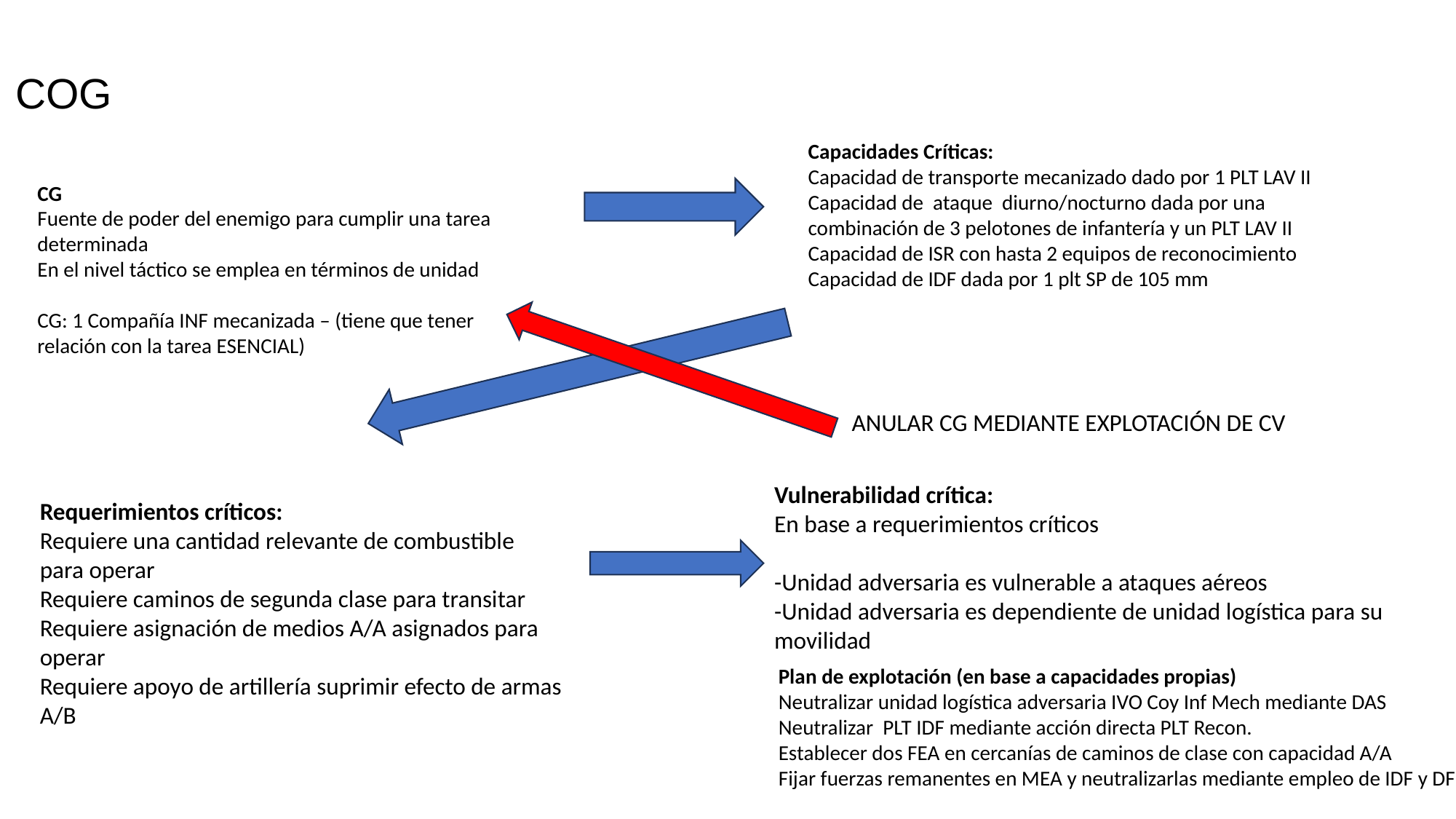

# COG
Capacidades Críticas:
Capacidad de transporte mecanizado dado por 1 PLT LAV II
Capacidad de  ataque  diurno/nocturno dada por una combinación de 3 pelotones de infantería y un PLT LAV II
Capacidad de ISR con hasta 2 equipos de reconocimiento
Capacidad de IDF dada por 1 plt SP de 105 mm

CG
Fuente de poder del enemigo para cumplir una tarea determinada
En el nivel táctico se emplea en términos de unidad

CG: 1 Compañía INF mecanizada – (tiene que tener relación con la tarea ESENCIAL)

ANULAR CG MEDIANTE EXPLOTACIÓN DE CV
Vulnerabilidad crítica:
En base a requerimientos críticos

-Unidad adversaria es vulnerable a ataques aéreos
-Unidad adversaria es dependiente de unidad logística para su movilidad

Requerimientos críticos:
Requiere una cantidad relevante de combustible para operar
Requiere caminos de segunda clase para transitar
Requiere asignación de medios A/A asignados para operar
Requiere apoyo de artillería suprimir efecto de armas A/B

Plan de explotación (en base a capacidades propias)
Neutralizar unidad logística adversaria IVO Coy Inf Mech mediante DAS
Neutralizar  PLT IDF mediante acción directa PLT Recon.
Establecer dos FEA en cercanías de caminos de clase con capacidad A/A
Fijar fuerzas remanentes en MEA y neutralizarlas mediante empleo de IDF y DF